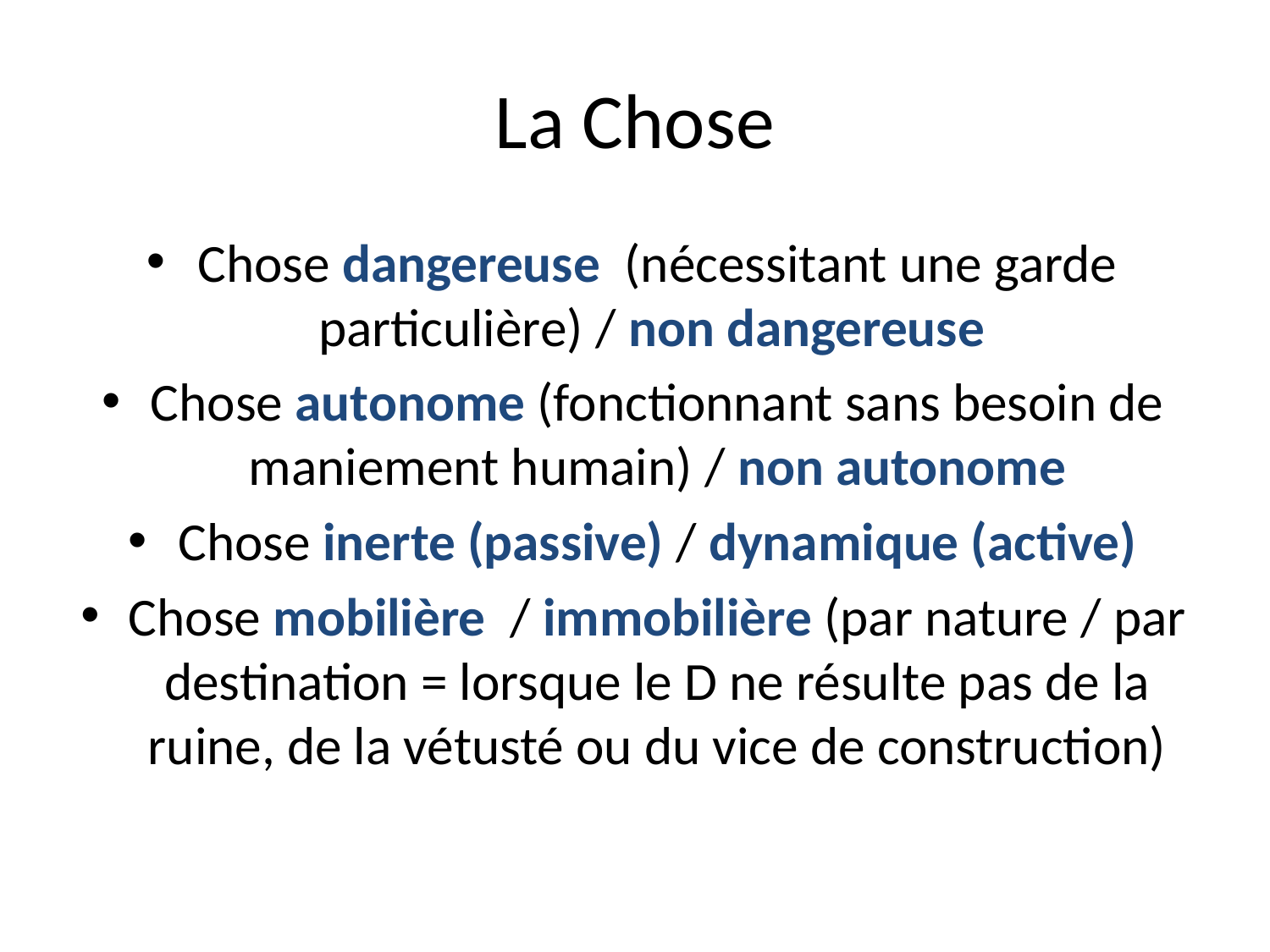

# La Chose
Chose dangereuse  (nécessitant une garde particulière) / non dangereuse
Chose autonome (fonctionnant sans besoin de maniement humain) / non autonome
Chose inerte (passive) / dynamique (active)
Chose mobilière  / immobilière (par nature / par destination = lorsque le D ne résulte pas de la ruine, de la vétusté ou du vice de construction)